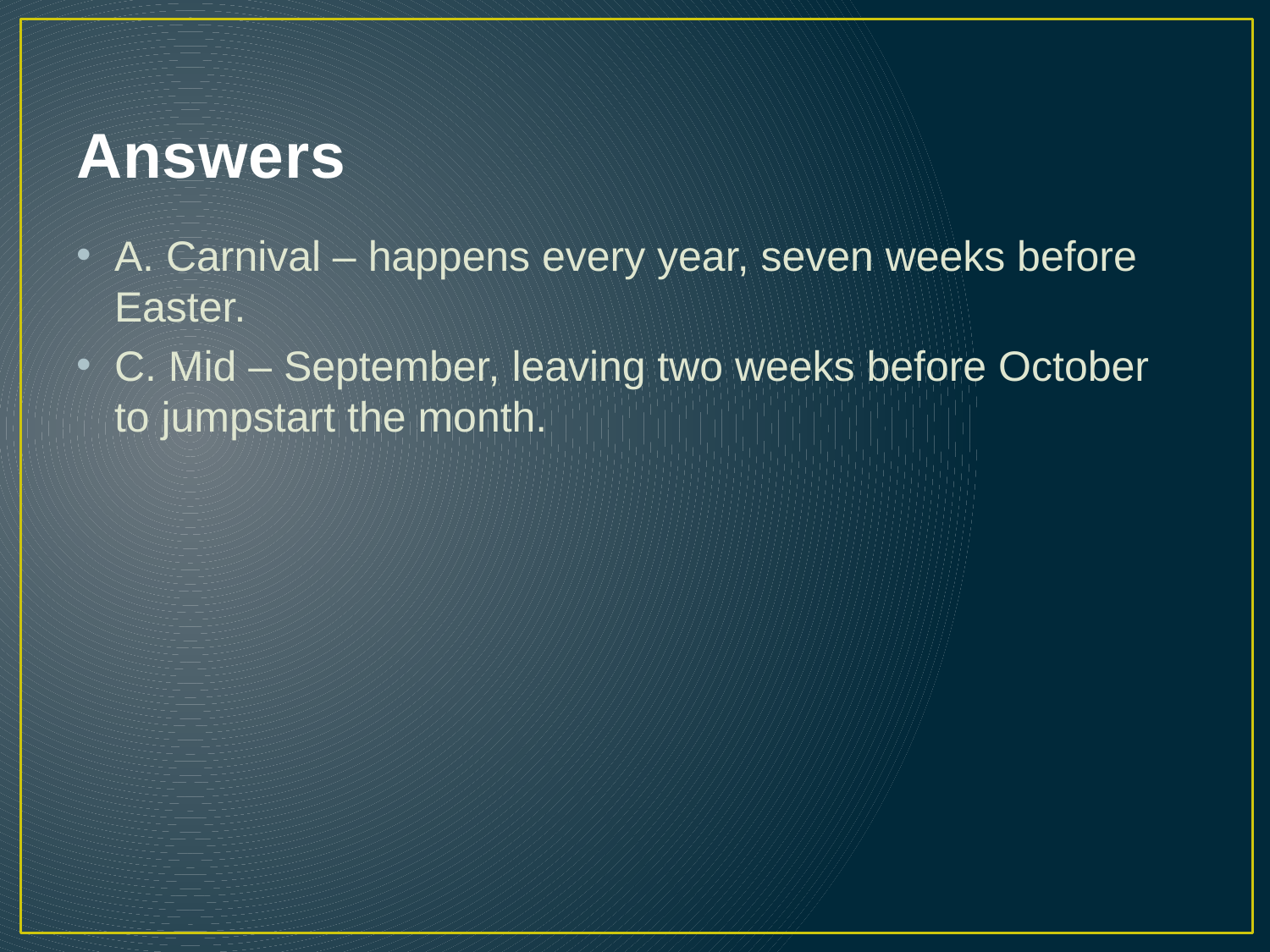

# Answers
A. Carnival – happens every year, seven weeks before Easter.
C. Mid – September, leaving two weeks before October to jumpstart the month.